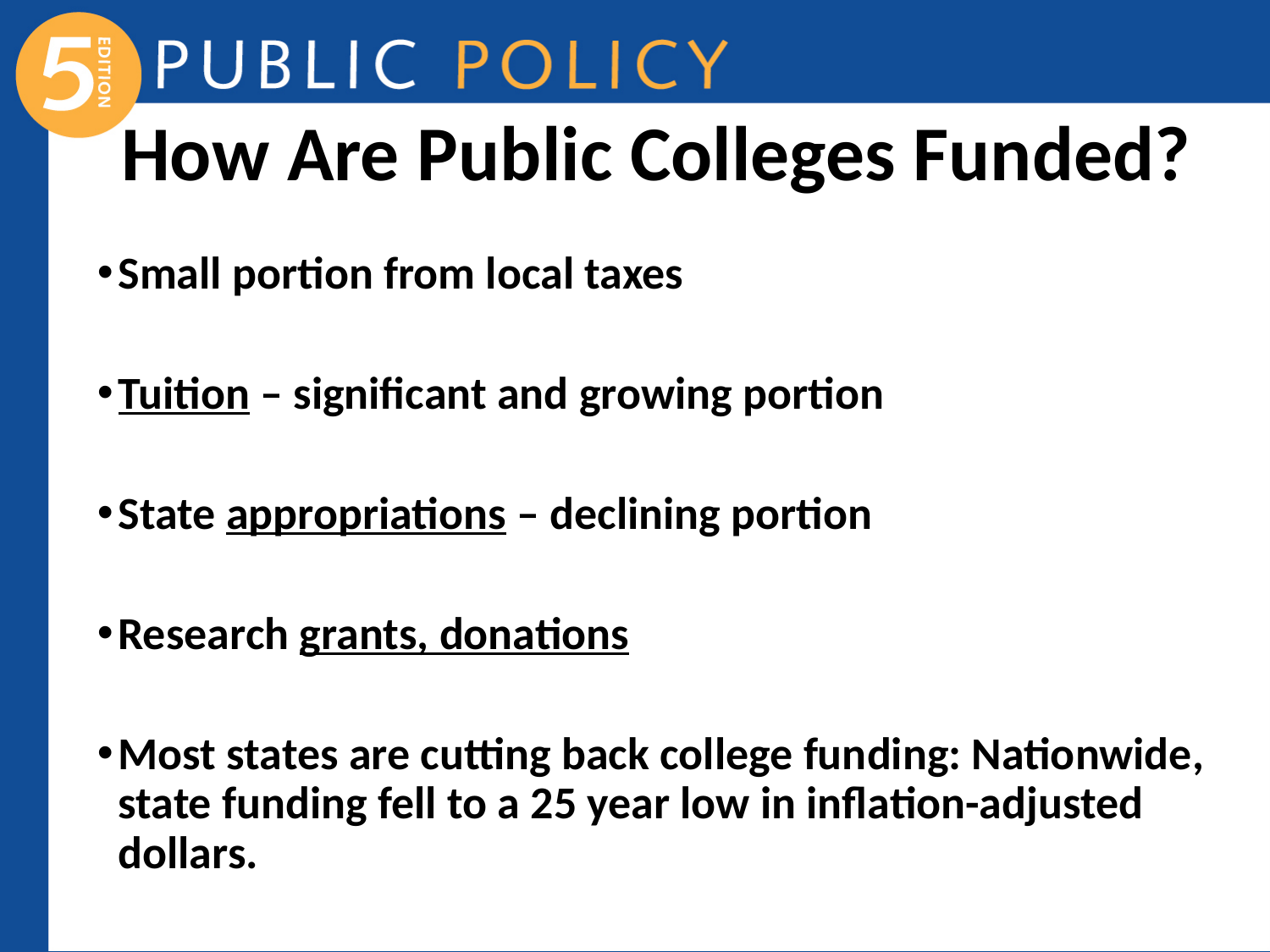

# How Are Public Colleges Funded?
Small portion from local taxes

Tuition – significant and growing portion

State appropriations – declining portion

Research grants, donations

Most states are cutting back college funding: Nationwide, state funding fell to a 25 year low in inflation-adjusted dollars.